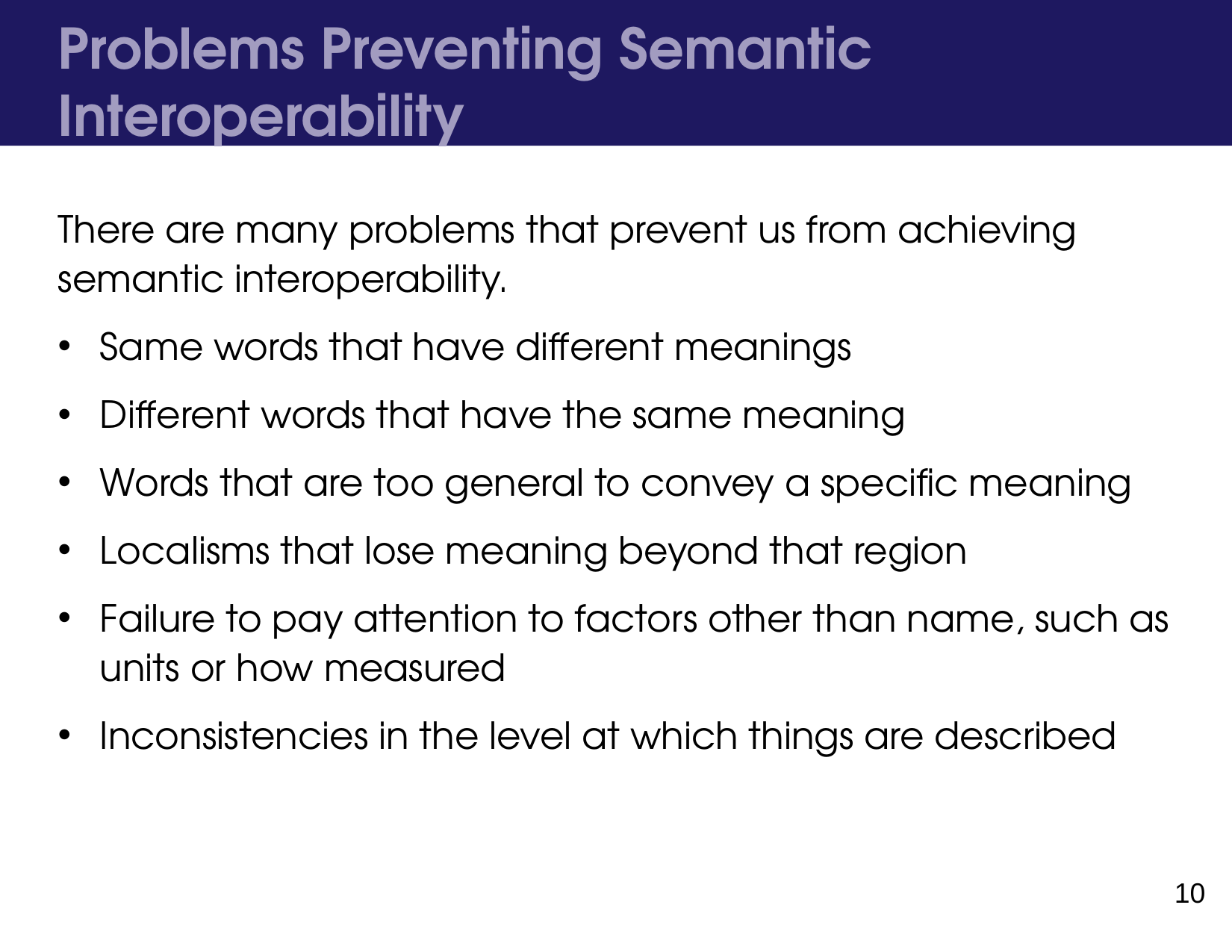

# Problems Preventing Semantic Interoperability
There are many problems that prevent us from achieving semantic interoperability.
Same words that have different meanings
Different words that have the same meaning
Words that are too general to convey a specific meaning
Localisms that lose meaning beyond that region
Failure to pay attention to factors other than name, such as units or how measured
Inconsistencies in the level at which things are described
10